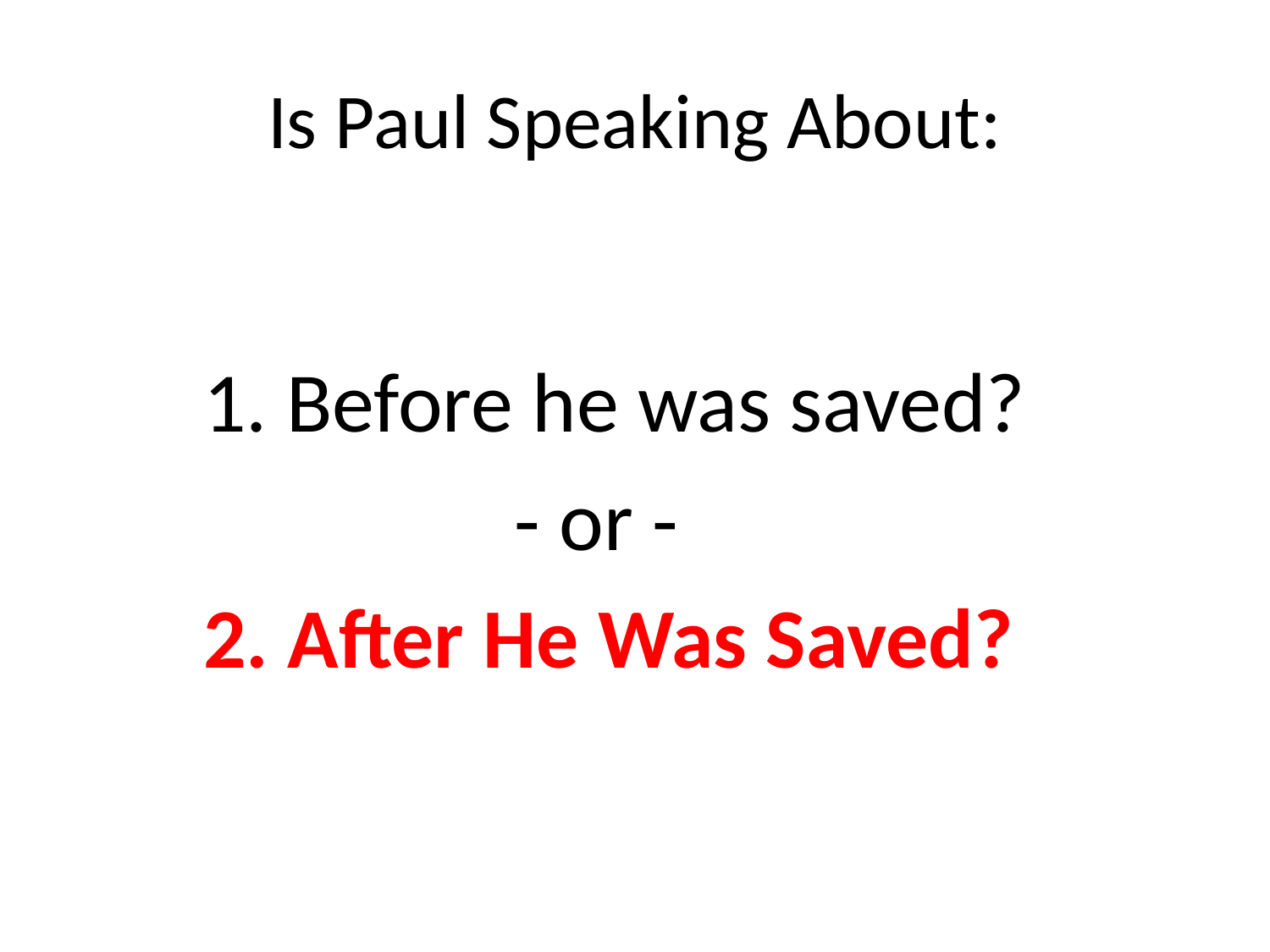

# Is Paul Speaking About:

	1. Before he was saved?
			   - or -
	2. After He Was Saved?